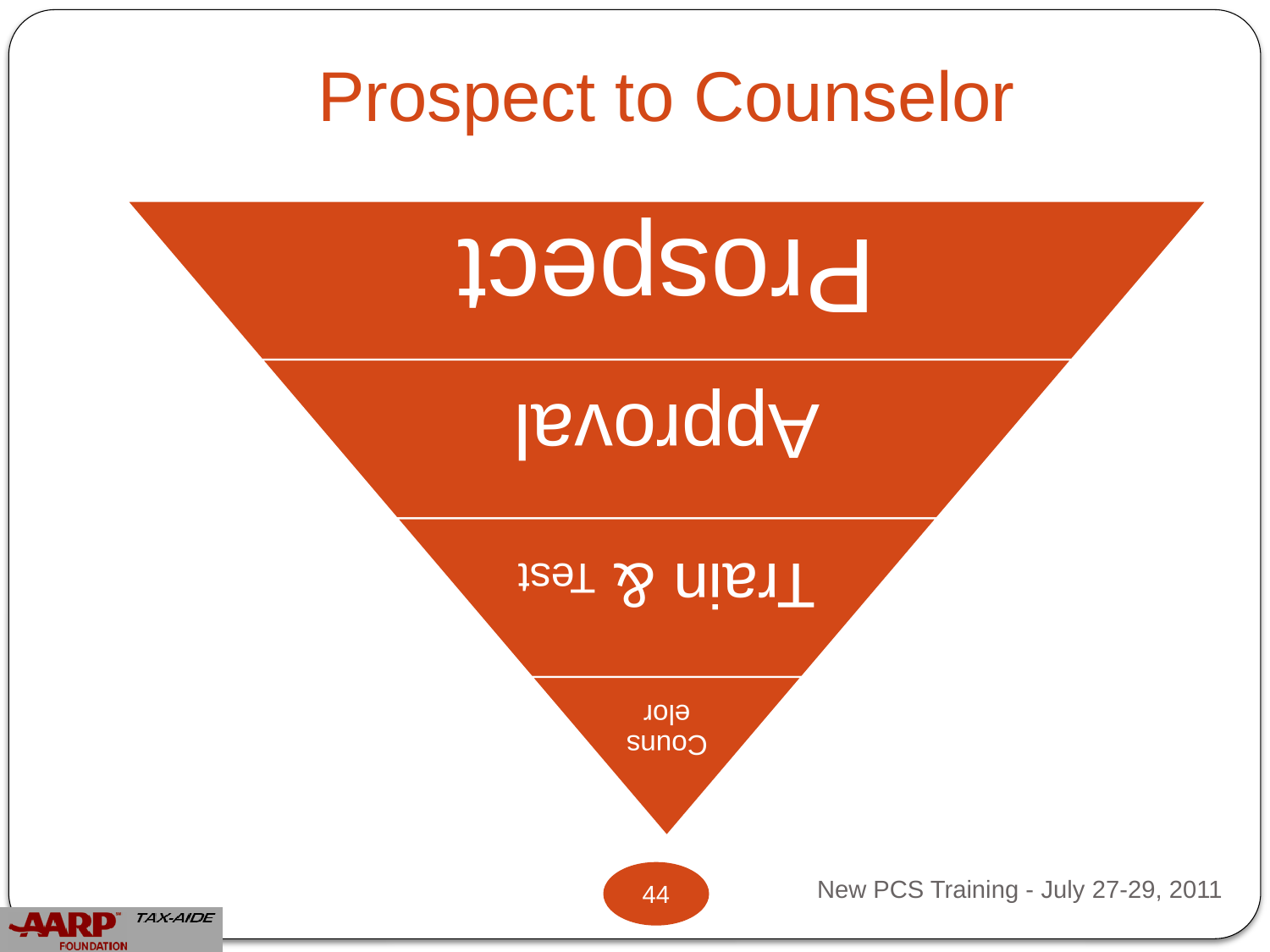

# Prospect to Counselor
Prospect
Approval
Train & Test
Counselor
New PCS Training - July 27-29, 2011
44